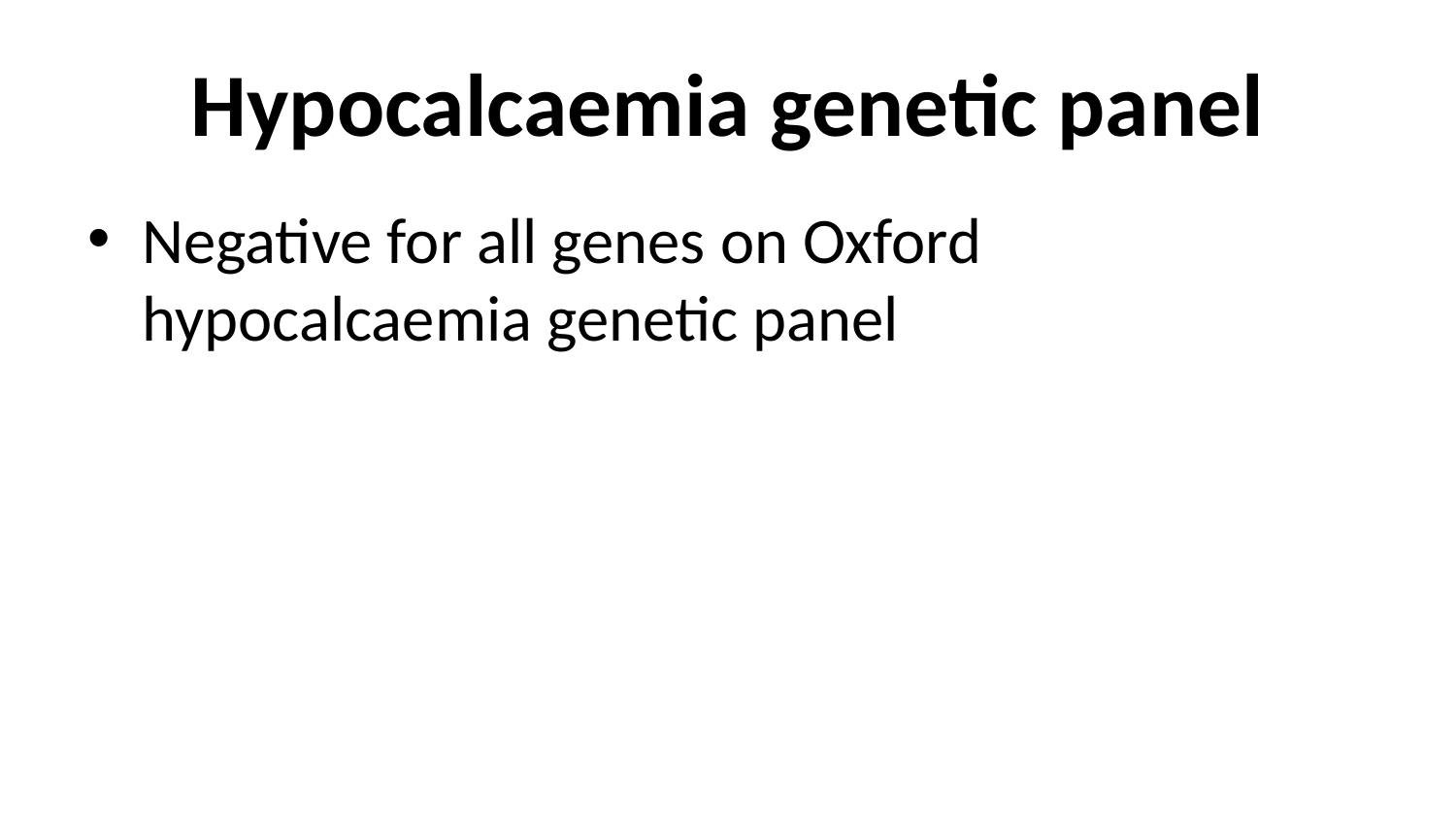

# Hypocalcaemia genetic panel
Negative for all genes on Oxford hypocalcaemia genetic panel